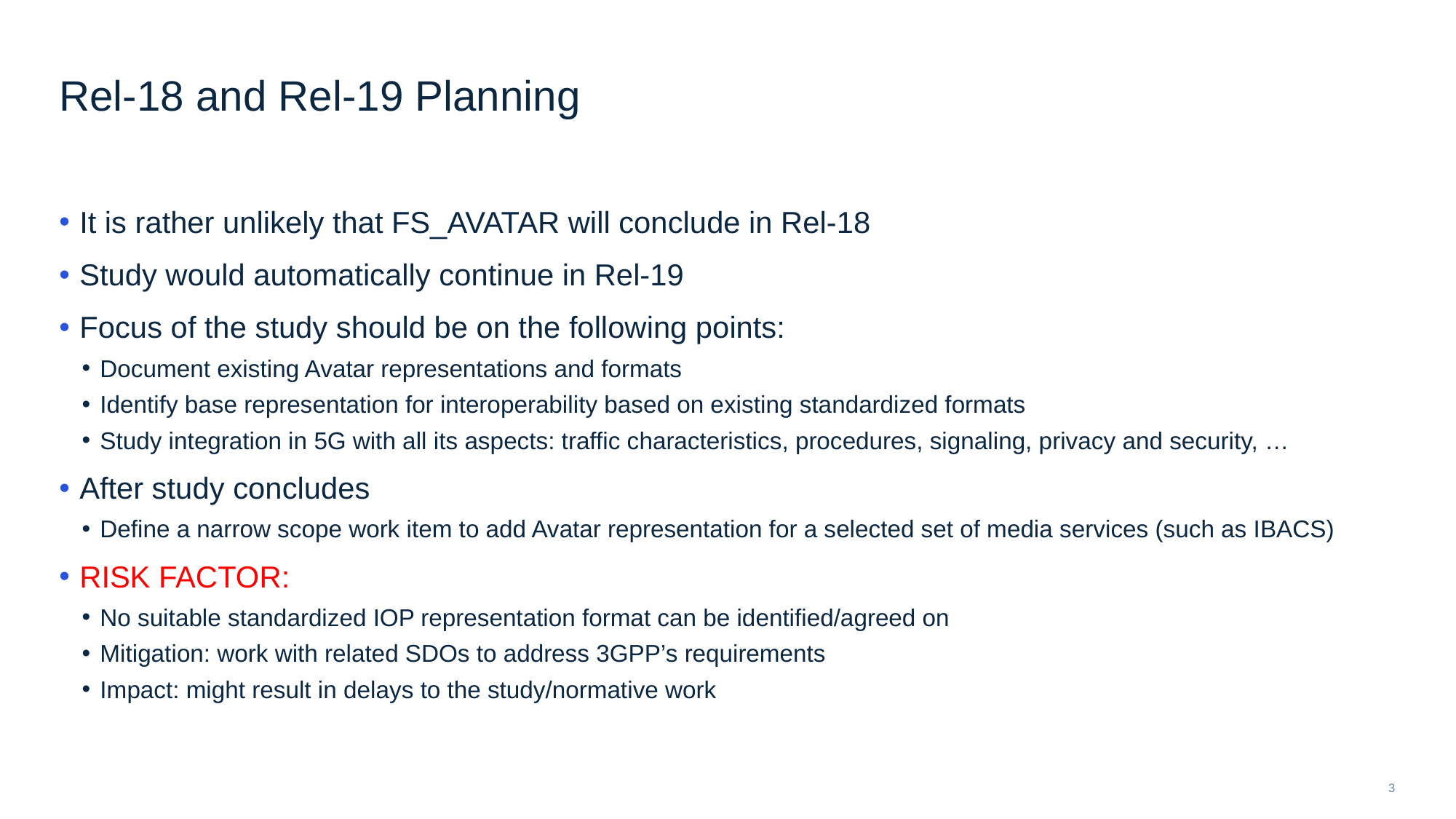

# Rel-18 and Rel-19 Planning

It is rather unlikely that FS_AVATAR will conclude in Rel-18
Study would automatically continue in Rel-19
Focus of the study should be on the following points:
Document existing Avatar representations and formats
Identify base representation for interoperability based on existing standardized formats
Study integration in 5G with all its aspects: traffic characteristics, procedures, signaling, privacy and security, …
After study concludes
Define a narrow scope work item to add Avatar representation for a selected set of media services (such as IBACS)
RISK FACTOR:
No suitable standardized IOP representation format can be identified/agreed on
Mitigation: work with related SDOs to address 3GPP’s requirements
Impact: might result in delays to the study/normative work